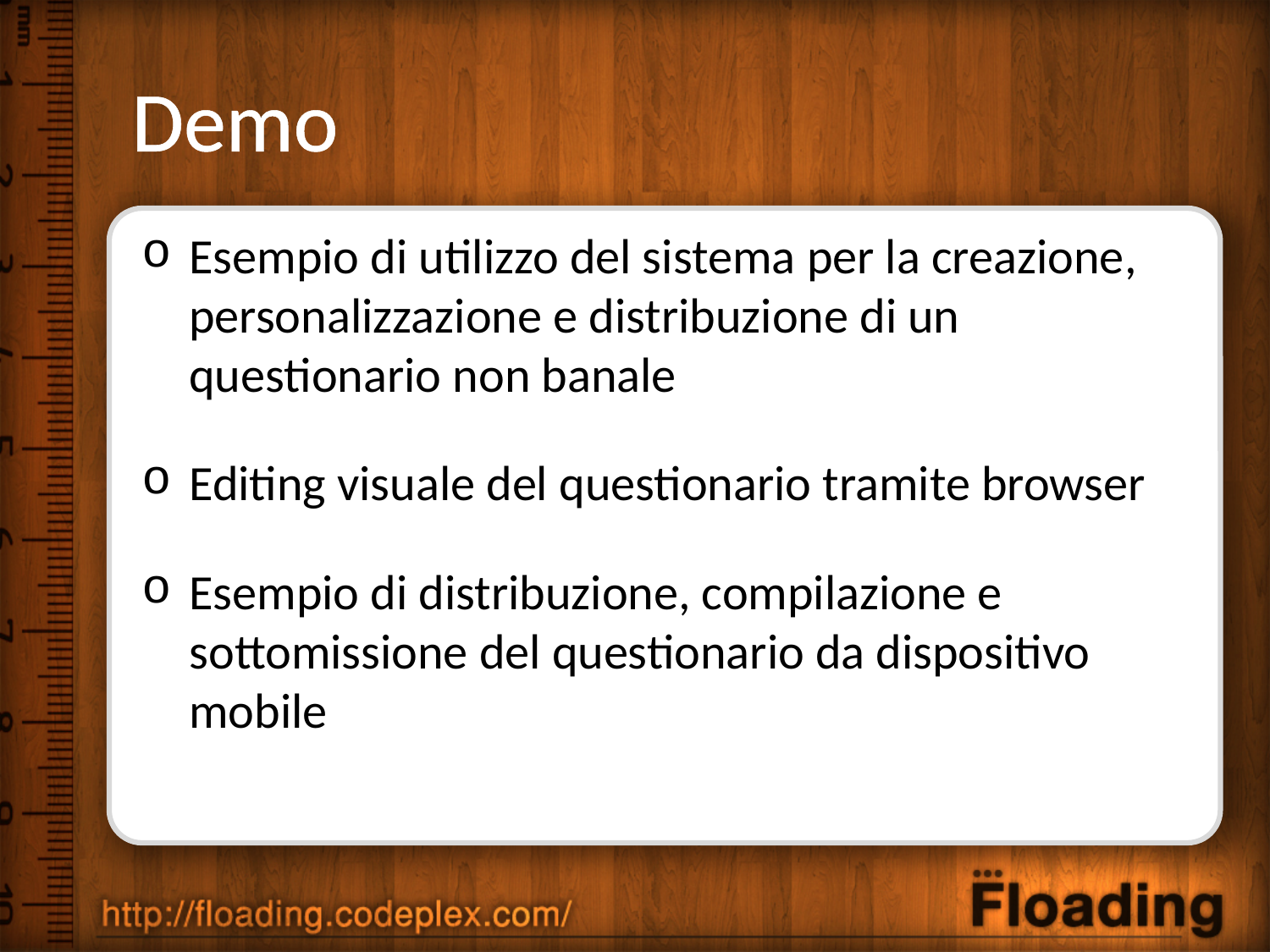

# Demo

Esempio di utilizzo del sistema per la creazione,  personalizzazione e distribuzione di un questionario non banale

Editing visuale del questionario tramite browser

Esempio di distribuzione, compilazione e sottomissione del questionario da dispositivo mobile